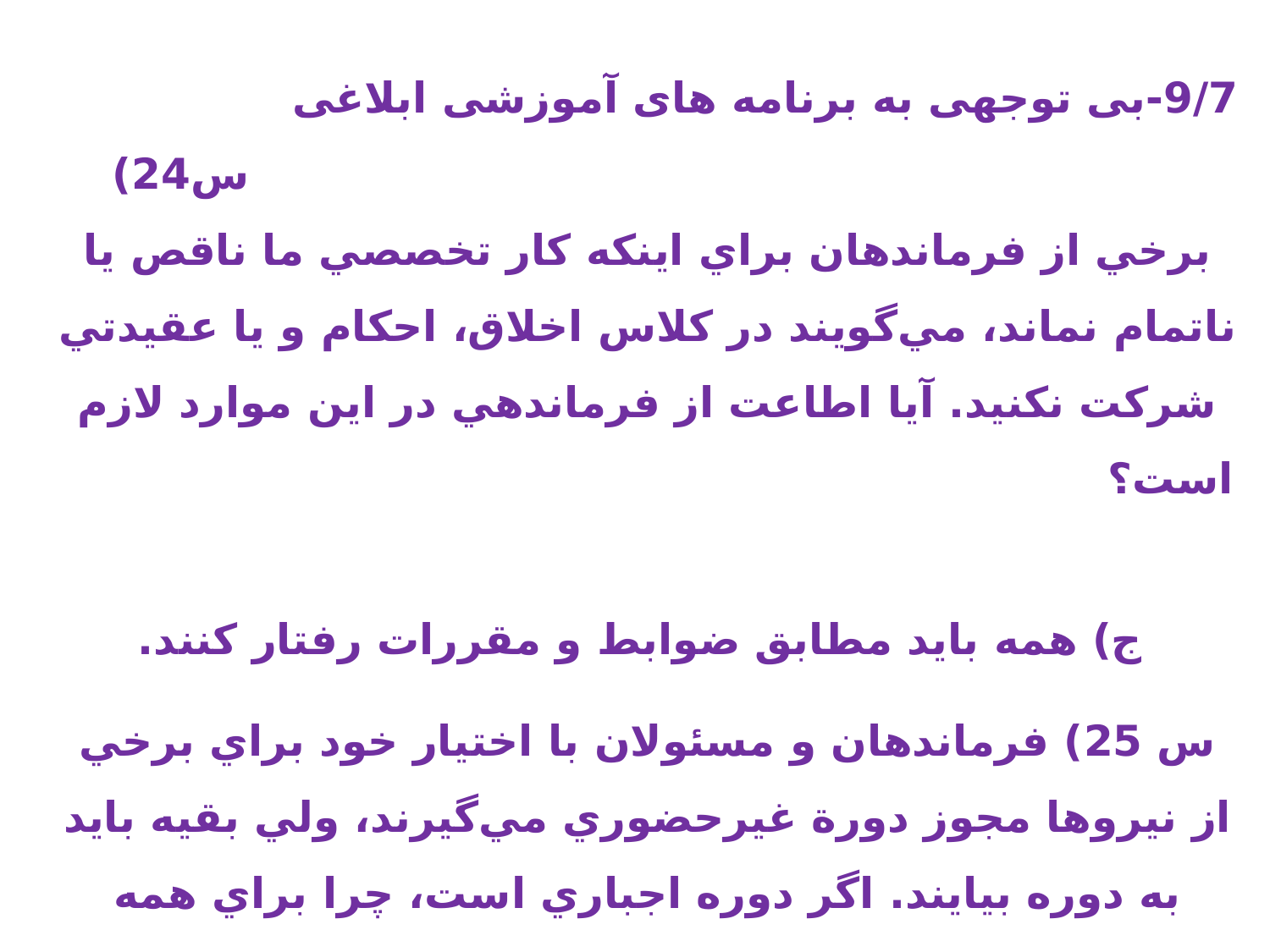

9/7-بی توجهی به برنامه های آموزشی ابلاغی                                                                                س24) برخي از فرماندهان براي اينكه كار تخصصي ما ناقص يا ناتمام نماند، مي‌گويند در كلاس اخلاق، احكام و يا عقيدتي شركت نكنيد. آيا اطاعت از فرماندهي در اين موارد لازم است؟
 ج) همه بايد مطابق ضوابط و مقررات رفتار كنند.

س 25) فرماندهان و مسئولان با اختيار خود براي برخي از نيروها مجوز دورة غيرحضوري مي‌گيرند، ولي بقيه بايد به دوره بيايند. اگر دوره اجباري است، چرا براي همه يكسان نمي‌باشد؟
 ج)رعايت مقررات و ضوابط آموزشي لازم است و تخلف از آن جايز نيست، مگر آنكه تبصره‌اي وجود داشته باشد يا در مورد مذكور در سؤال، فرمانده داراي اختيارات قانوني باشد.